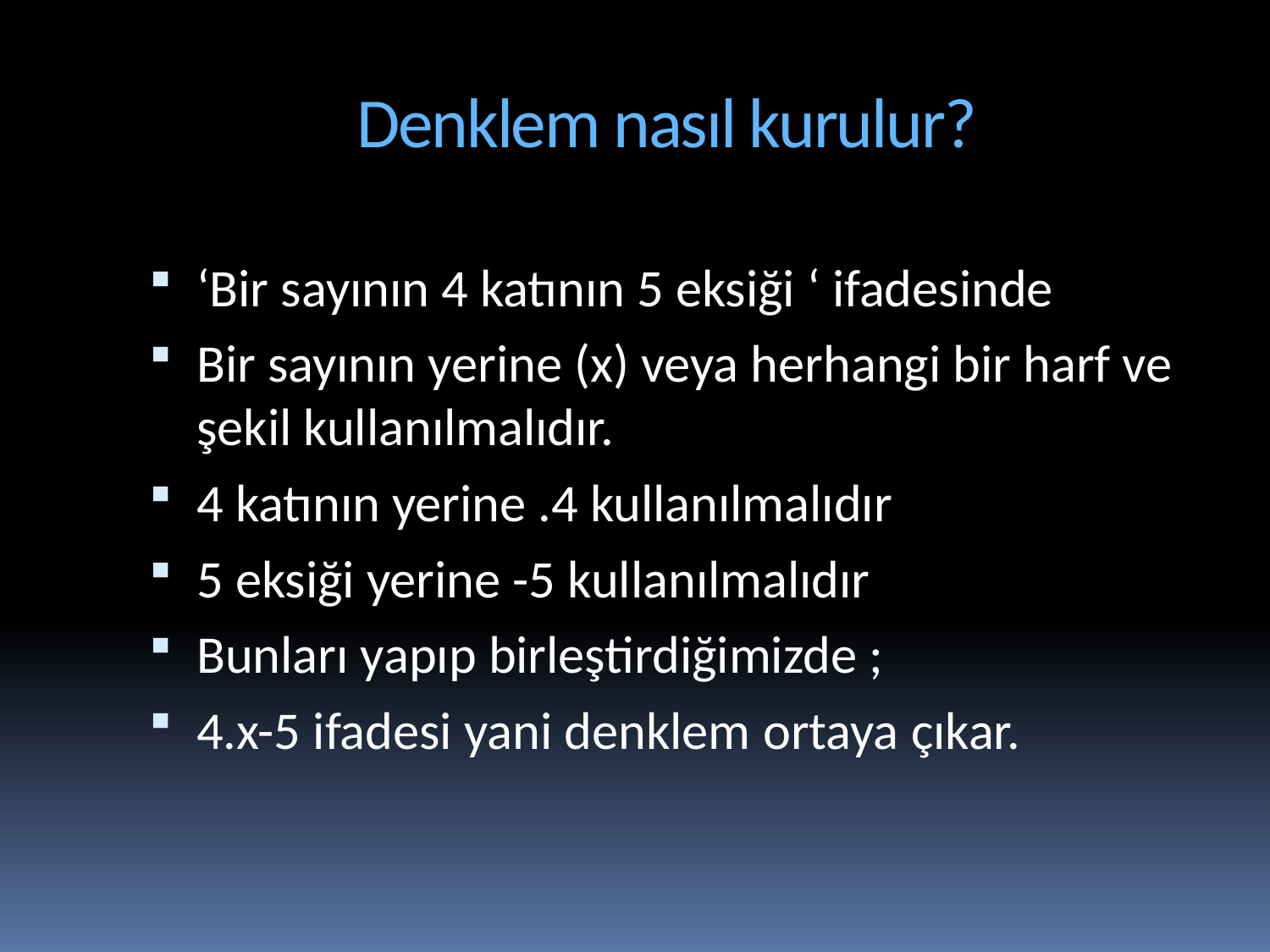

# Denklem nasıl kurulur?
‘Bir sayının 4 katının 5 eksiği ‘ ifadesinde
Bir sayının yerine (x) veya herhangi bir harf ve şekil kullanılmalıdır.
4 katının yerine .4 kullanılmalıdır
5 eksiği yerine -5 kullanılmalıdır
Bunları yapıp birleştirdiğimizde ;
4.x-5 ifadesi yani denklem ortaya çıkar.